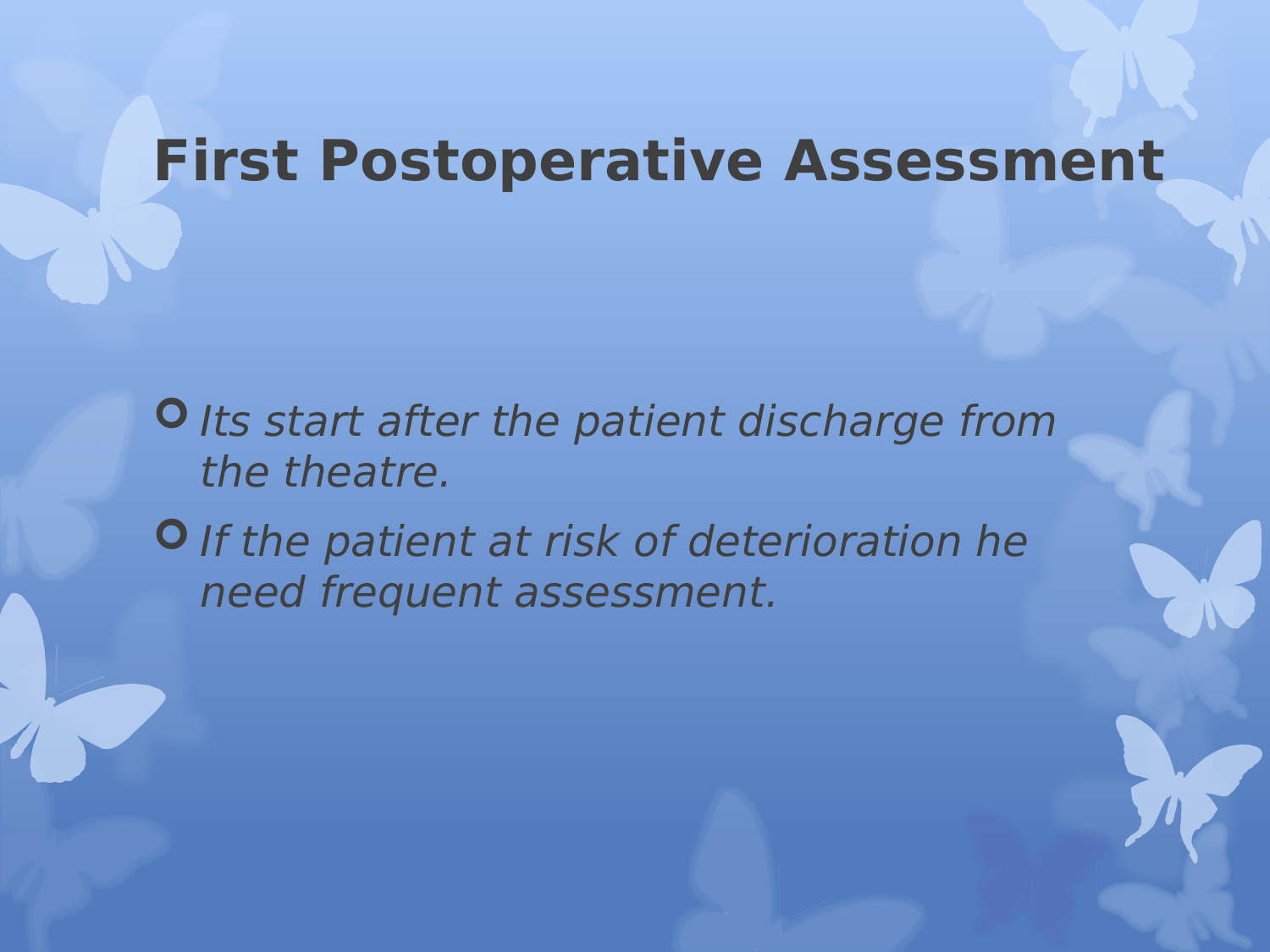

# First Postoperative Assessment
Its start after the patient discharge from the theatre.
If the patient at risk of deterioration he need frequent assessment.